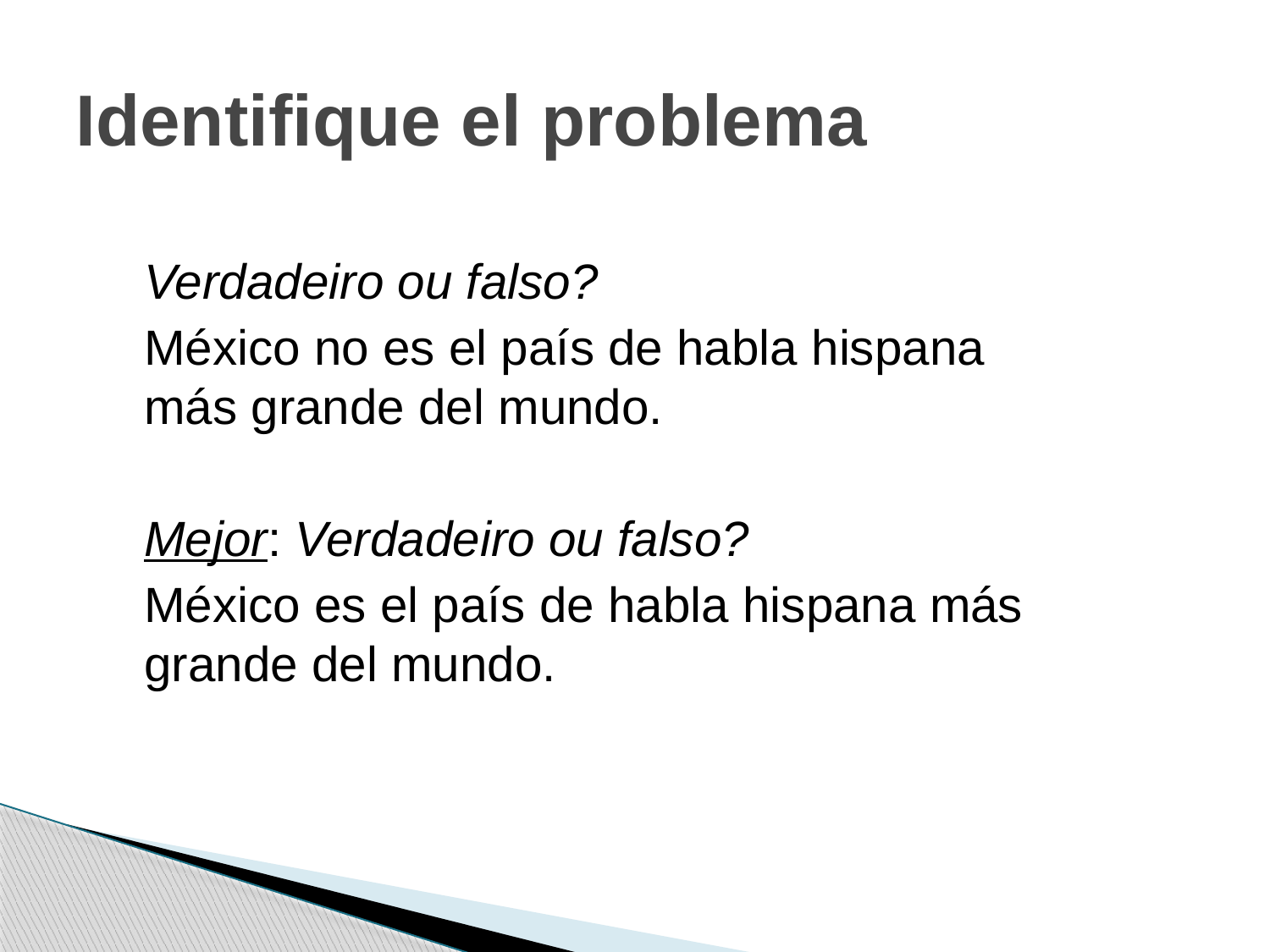

# Identifique el problema
Verdadeiro ou falso?
México no es el país de habla hispana más grande del mundo.

Mejor: Verdadeiro ou falso?
México es el país de habla hispana más grande del mundo.